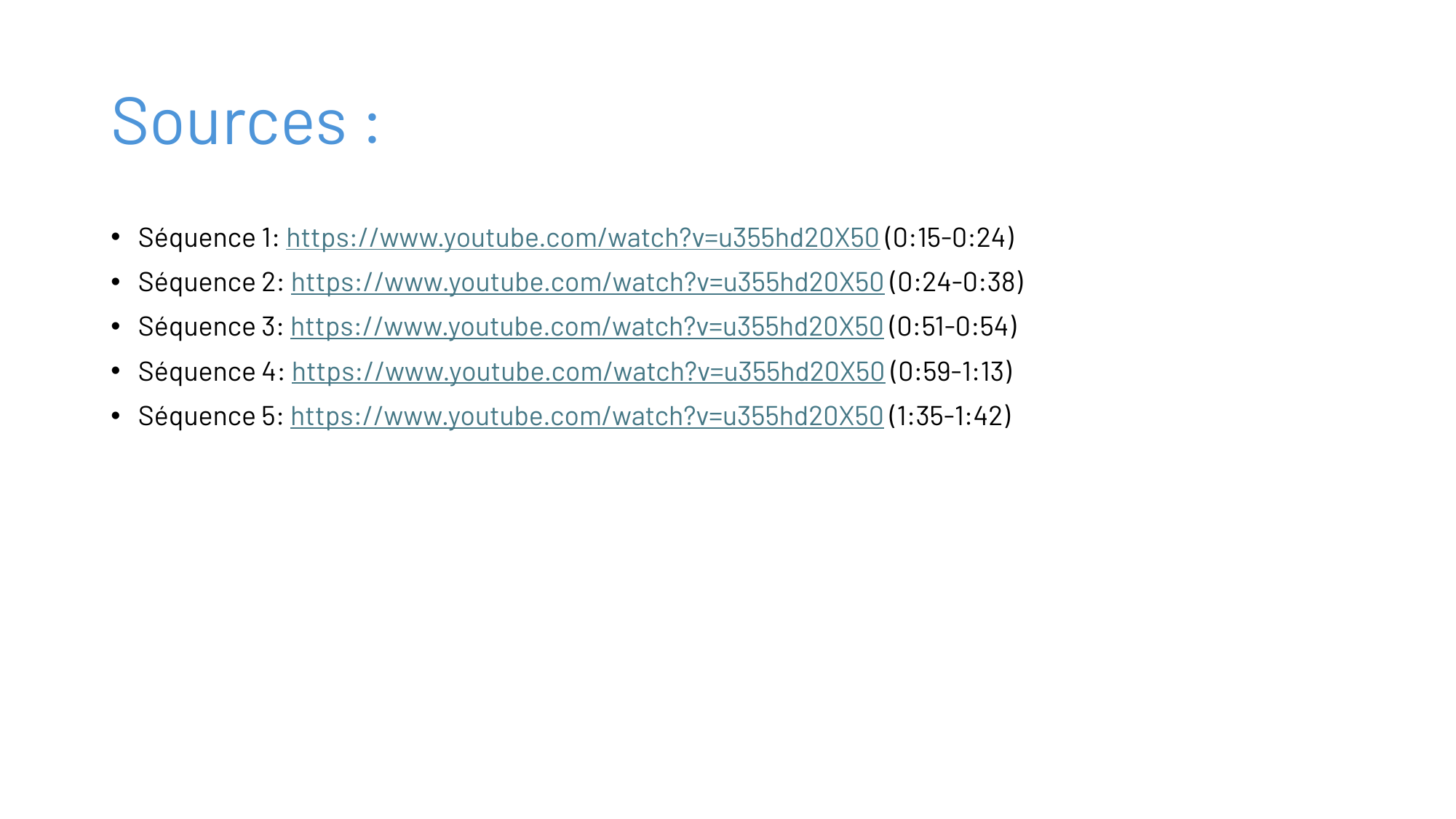

# Sources :
Séquence 1: https://www.youtube.com/watch?v=u355hd20X50 (0:15-0:24)
Séquence 2: https://www.youtube.com/watch?v=u355hd20X50 (0:24-0:38)
Séquence 3: https://www.youtube.com/watch?v=u355hd20X50 (0:51-0:54)
Séquence 4: https://www.youtube.com/watch?v=u355hd20X50 (0:59-1:13)
Séquence 5: https://www.youtube.com/watch?v=u355hd20X50 (1:35-1:42)